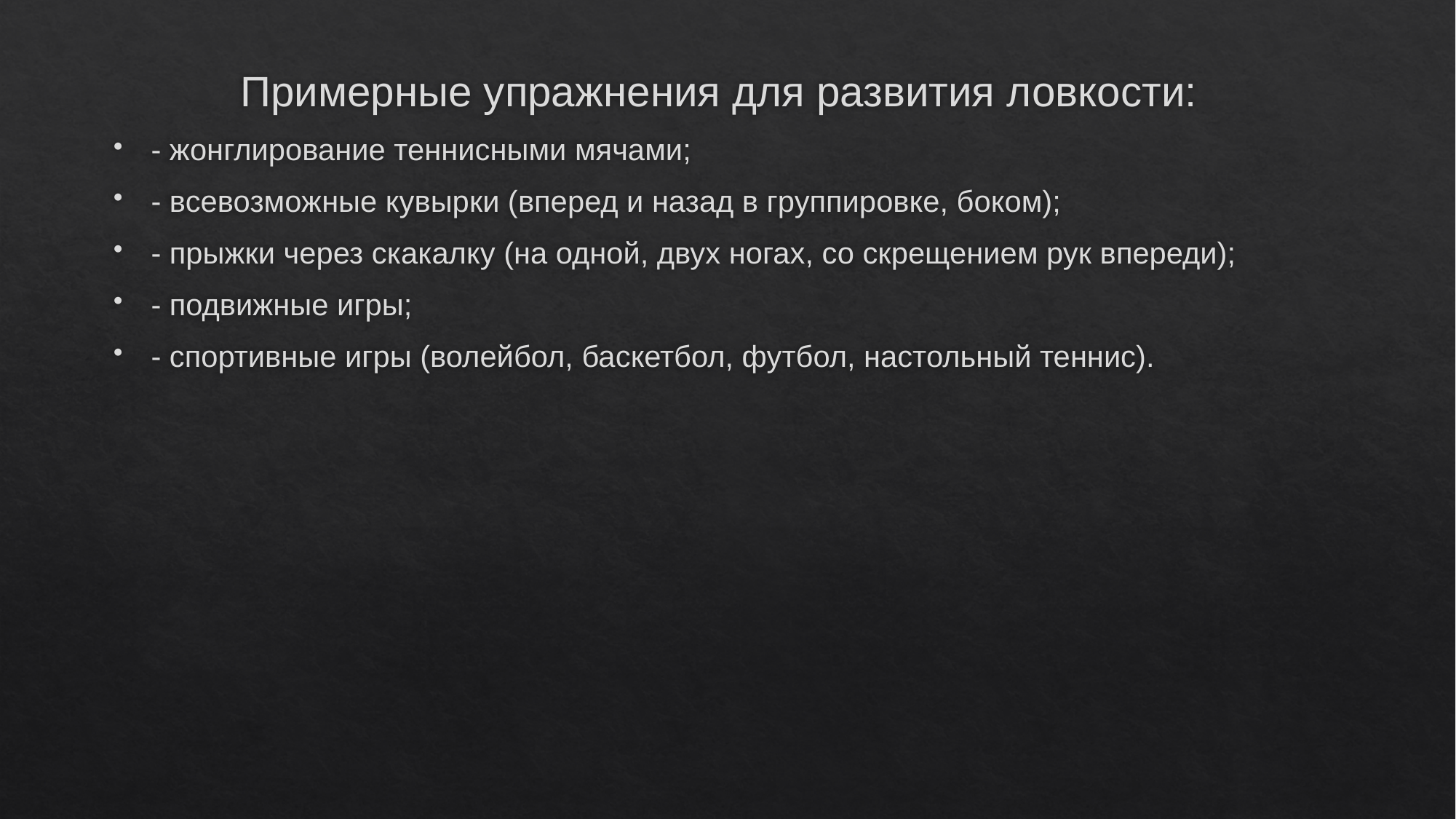

Примерные упражнения для развития ловкости:
- жонглирование теннисными мячами;
- всевозможные кувырки (вперед и назад в группировке, боком);
- прыжки через скакалку (на одной, двух ногах, со скрещением рук впереди);
- подвижные игры;
- спортивные игры (волейбол, баскетбол, футбол, настольный теннис).